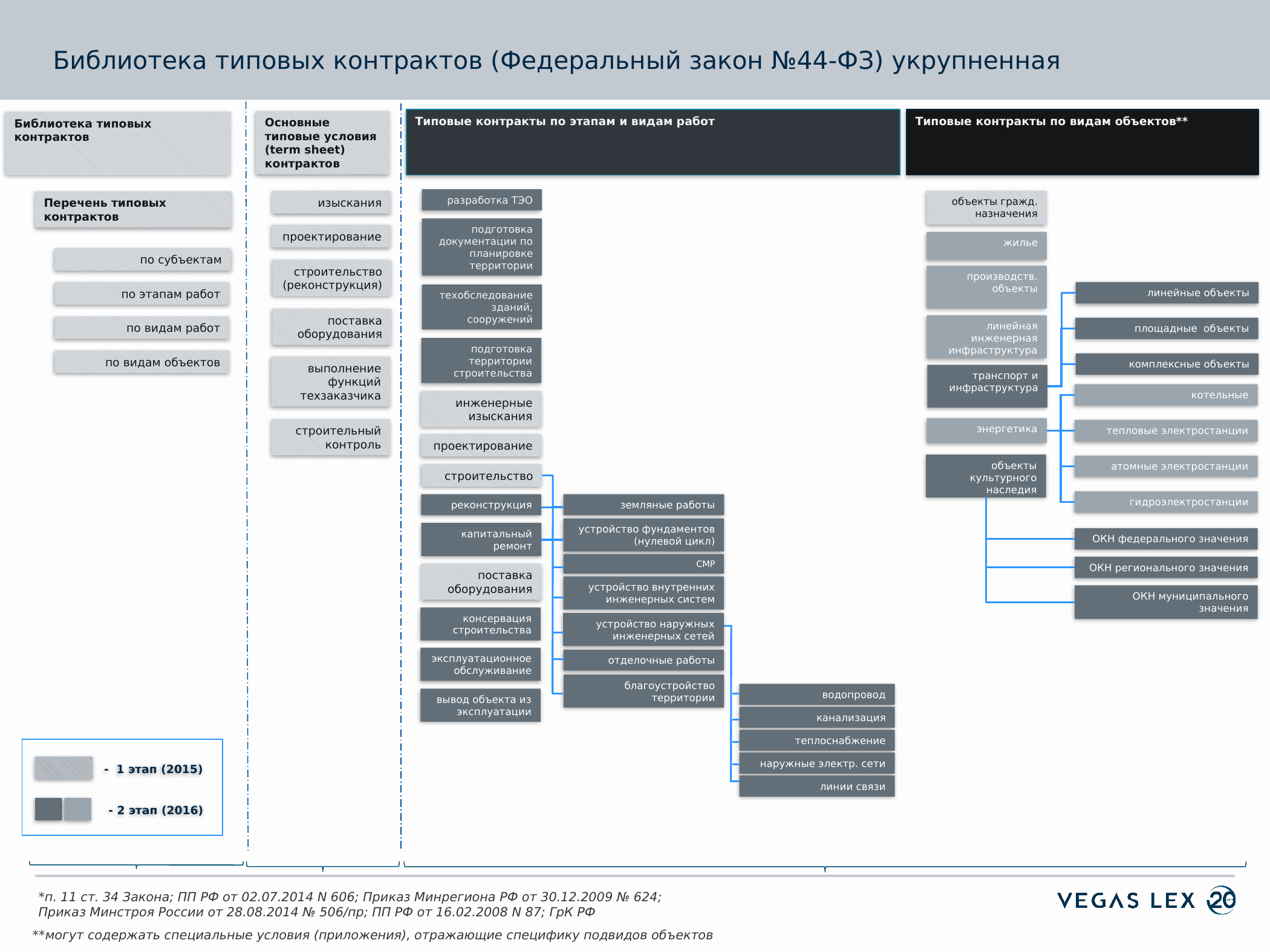

# Библиотека типовых контрактов (Федеральный закон №44-ФЗ) укрупненная
Типовые контракты по видам объектов**
Типовые контракты по этапам и видам работ
Основные типовые условия (term sheet) контрактов
Библиотека типовых контрактов
разработка ТЭО
изыскания
объекты гражд. назначения
Перечень типовых контрактов
подготовка документации по планировке территории
проектирование
жилье
по субъектам
строительство (реконструкция)
производств. объекты
линейные объекты
по этапам работ
техобследование зданий, сооружений
поставка оборудования
линейная инженерная инфраструктура
по видам работ
площадные  объекты
подготовка территории строительства
по видам объектов
комплексные объекты
выполнение функций техзаказчика
транспорт и инфраструктура
котельные
инженерные изыскания
энергетика
строительный контроль
тепловые электростанции
проектирование

объекты культурного наследия
атомные электростанции
строительство
гидроэлектростанции
реконструкция
земляные работы
устройство фундаментов (нулевой цикл)
капитальный ремонт
ОКН федерального значения
СМР
ОКН регионального значения
поставка оборудования
устройство внутренних инженерных систем
ОКН муниципального значения
консервация строительства
устройство наружных инженерных сетей
эксплуатационное обслуживание
отделочные работы
благоустройство территории
водопровод
вывод объекта из эксплуатации
канализация
теплоснабжение

наружные электр. сети

-  1 этап (2015)

линии связи

 - 2 этап (2016)

*п. 11 ст. 34 Закона; ПП РФ от 02.07.2014 N 606; Приказ Минрегиона РФ от 30.12.2009 № 624;
Приказ Минстроя России от 28.08.2014 № 506/пр; ПП РФ от 16.02.2008 N 87; ГрК РФ
**могут содержать специальные условия (приложения), отражающие специфику подвидов объектов